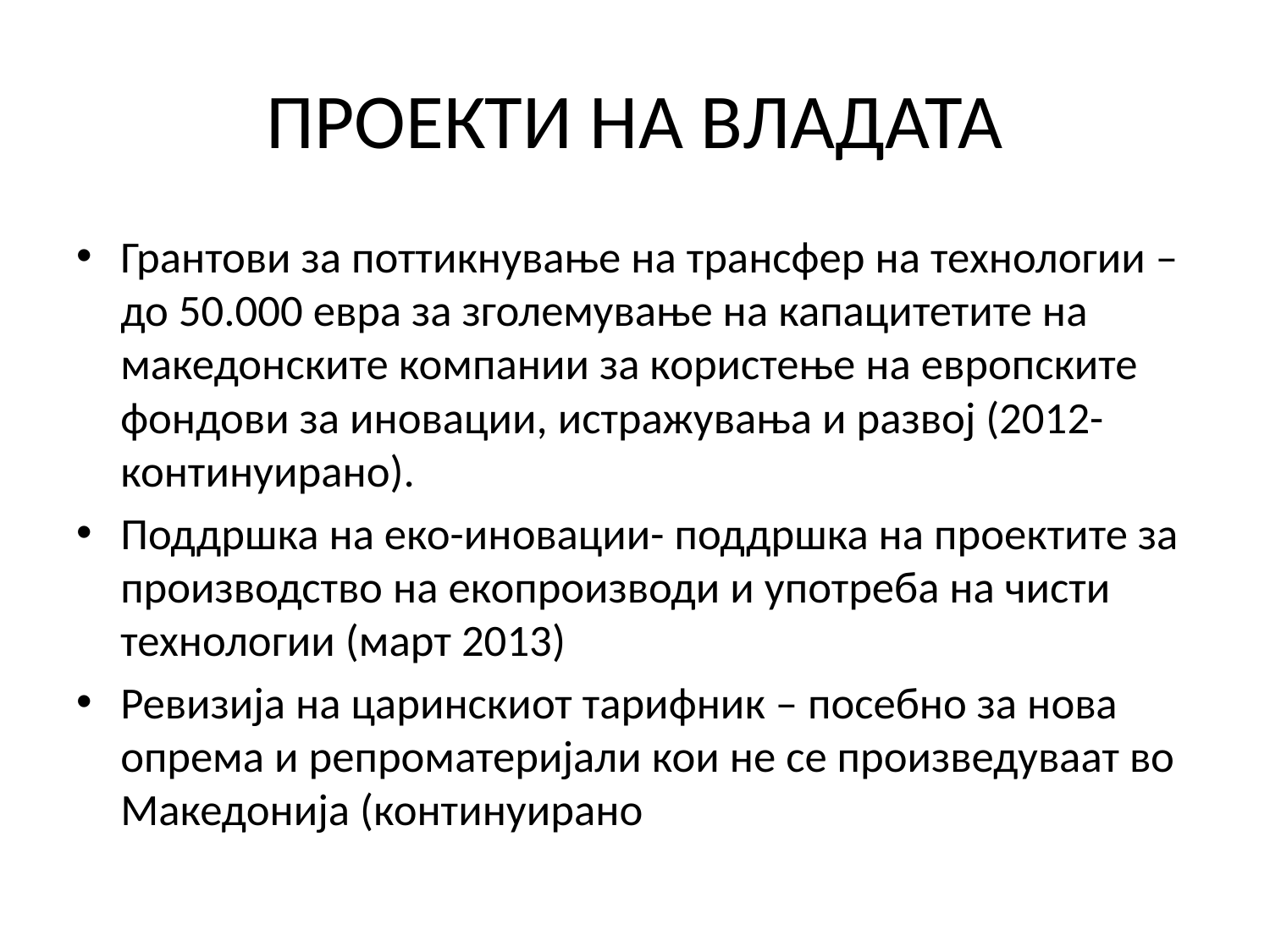

# ПРОЕКТИ НА ВЛАДАТА
Грантови за поттикнување на трансфер на технологии – до 50.000 евра за зголемување на капацитетите на македонските компании за користење на европските фондови за иновации, истражувања и развој (2012-континуирано).
Поддршка на еко-иновации- поддршка на проектите за производство на екопроизводи и употреба на чисти технологии (март 2013)
Ревизија на царинскиот тарифник – посебно за нова опрема и репроматеријали кои не се произведуваат во Македонија (континуирано